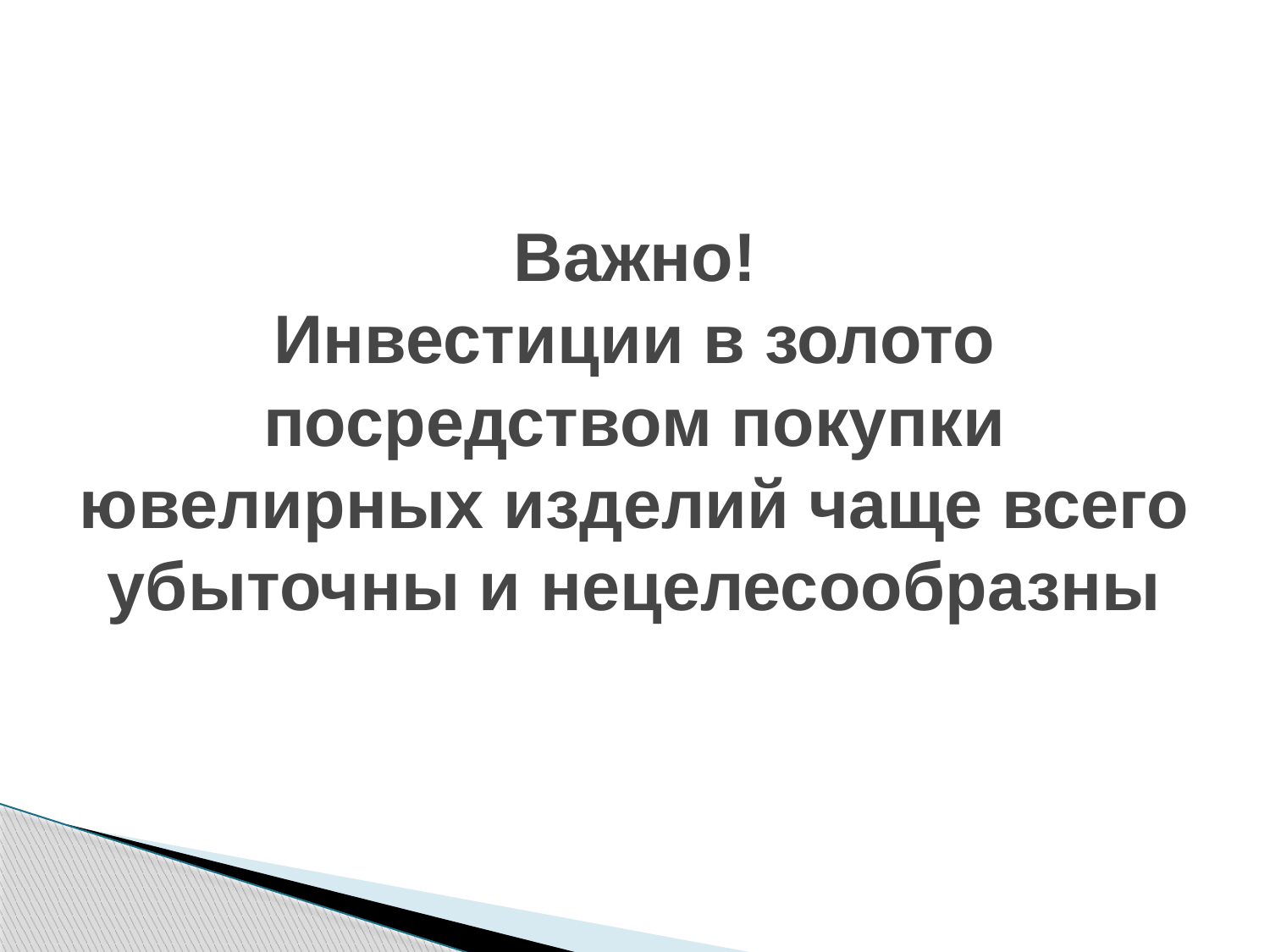

# Важно! Инвестиции в золото посредством покупки ювелирных изделий чаще всего убыточны и нецелесообразны